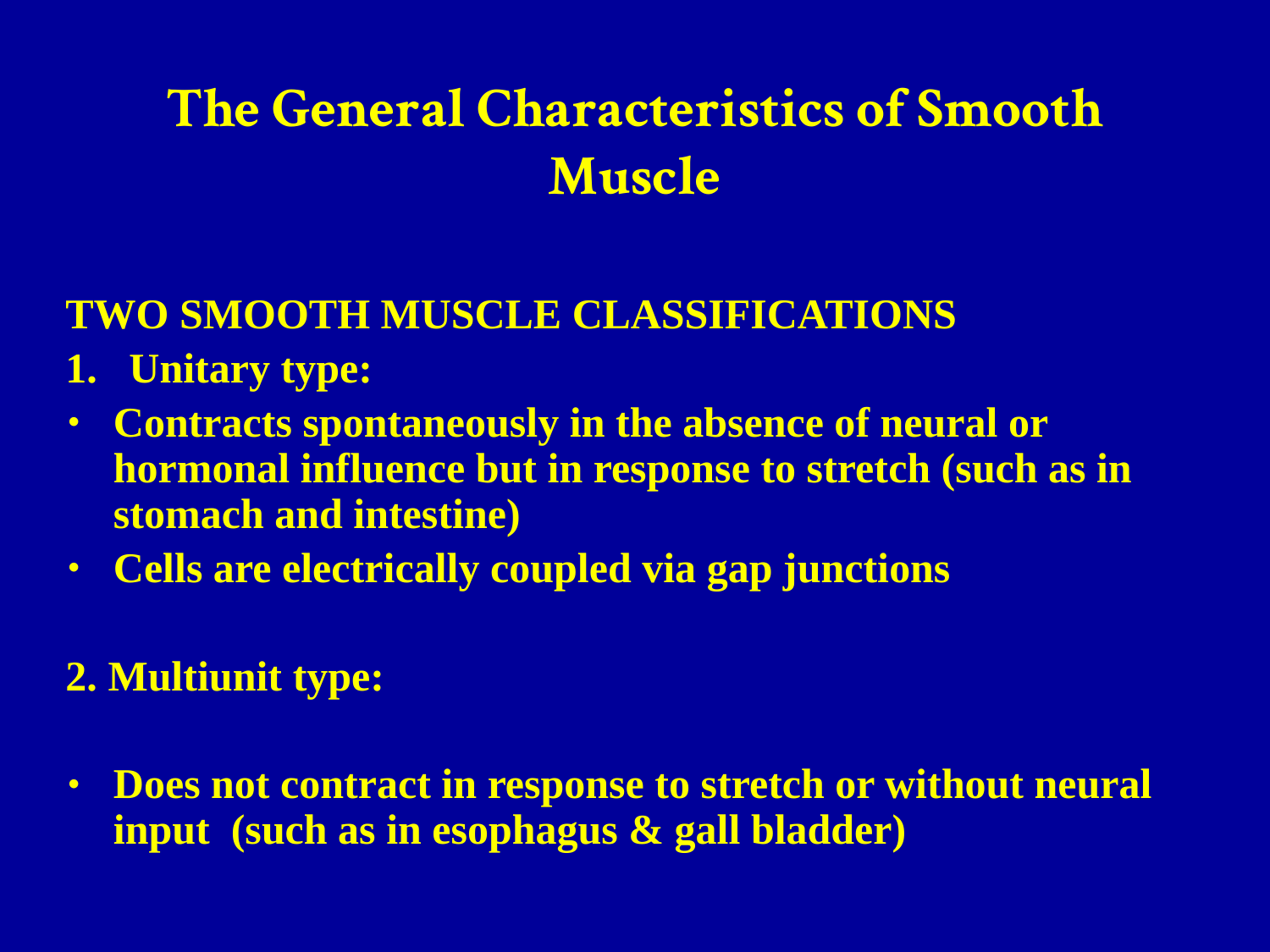

# The General Characteristics of Smooth Muscle
TWO SMOOTH MUSCLE CLASSIFICATIONS
Unitary type:
Contracts spontaneously in the absence of neural or hormonal influence but in response to stretch (such as in stomach and intestine)
Cells are electrically coupled via gap junctions

2. Multiunit type:

Does not contract in response to stretch or without neural input  (such as in esophagus & gall bladder)